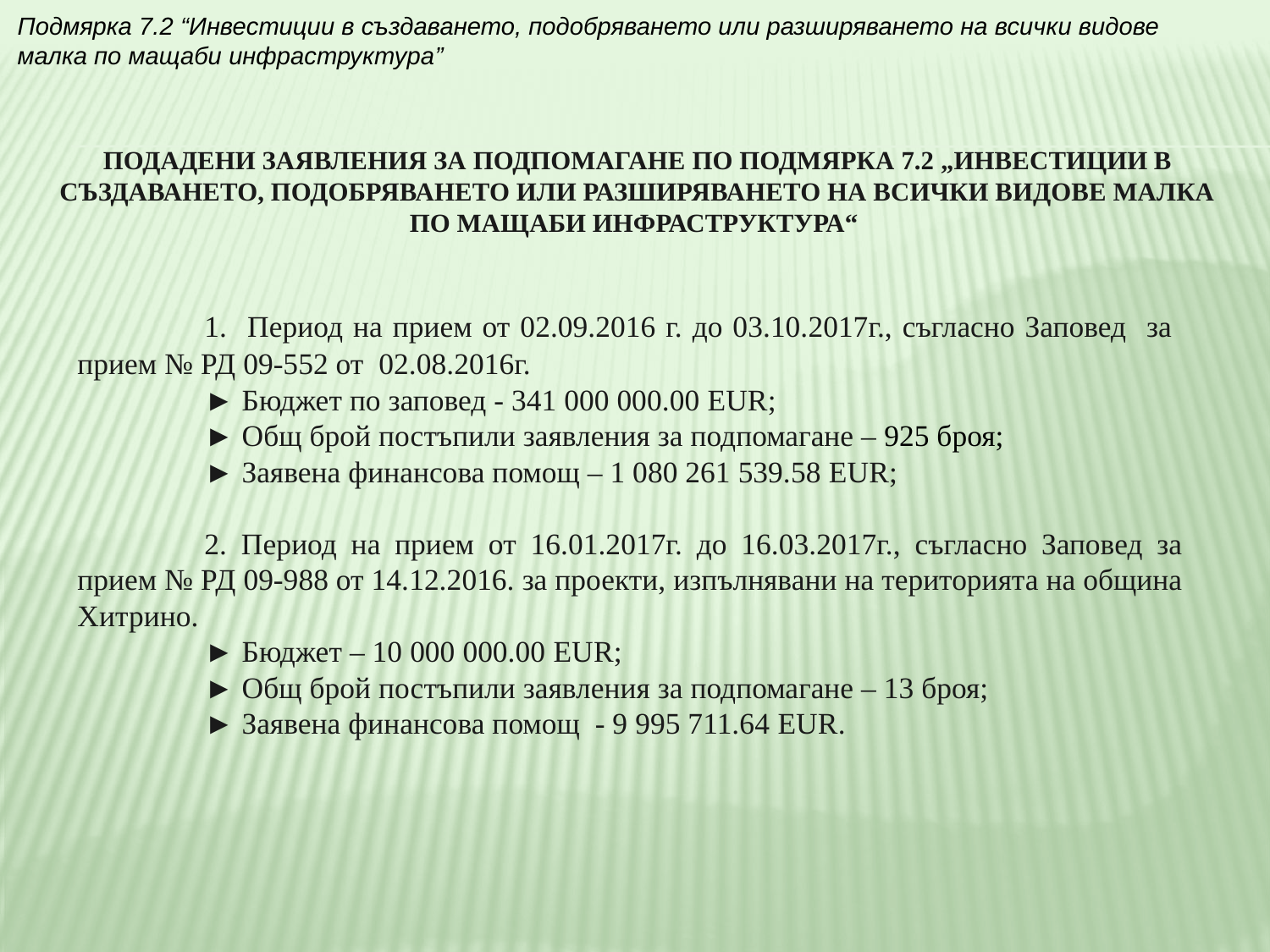

Подмярка 7.2 “Инвестиции в създаването, подобряването или разширяването на всички видове малка по мащаби инфраструктура”
# ПОДАДЕНИ ЗАЯВЛЕНИЯ ЗА ПОДПОМАГАНЕ ПО ПОДМЯРКА 7.2 „ИНВЕСТИЦИИ В СЪЗДАВАНЕТО, ПОДОБРЯВАНЕТО ИЛИ РАЗШИРЯВАНЕТО НА ВСИЧКИ ВИДОВЕ МАЛКА ПО МАЩАБИ ИНФРАСТРУКТУРА“
	1.  Период на прием от 02.09.2016 г. до 03.10.2017г., съгласно Заповед  за  прием № РД 09-552 от  02.08.2016г.
	► Бюджет по заповед - 341 000 000.00 EUR;
	► Общ брой постъпили заявления за подпомагане – 925 броя;
	► Заявена финансова помощ – 1 080 261 539.58 EUR;

	2. Период на прием от 16.01.2017г. до 16.03.2017г., съгласно Заповед за прием № РД 09-988 от 14.12.2016. за проекти, изпълнявани на територията на община Хитрино.
	► Бюджет – 10 000 000.00 EUR;
	► Общ брой постъпили заявления за подпомагане – 13 броя;
	► Заявена финансова помощ  - 9 995 711.64 EUR.